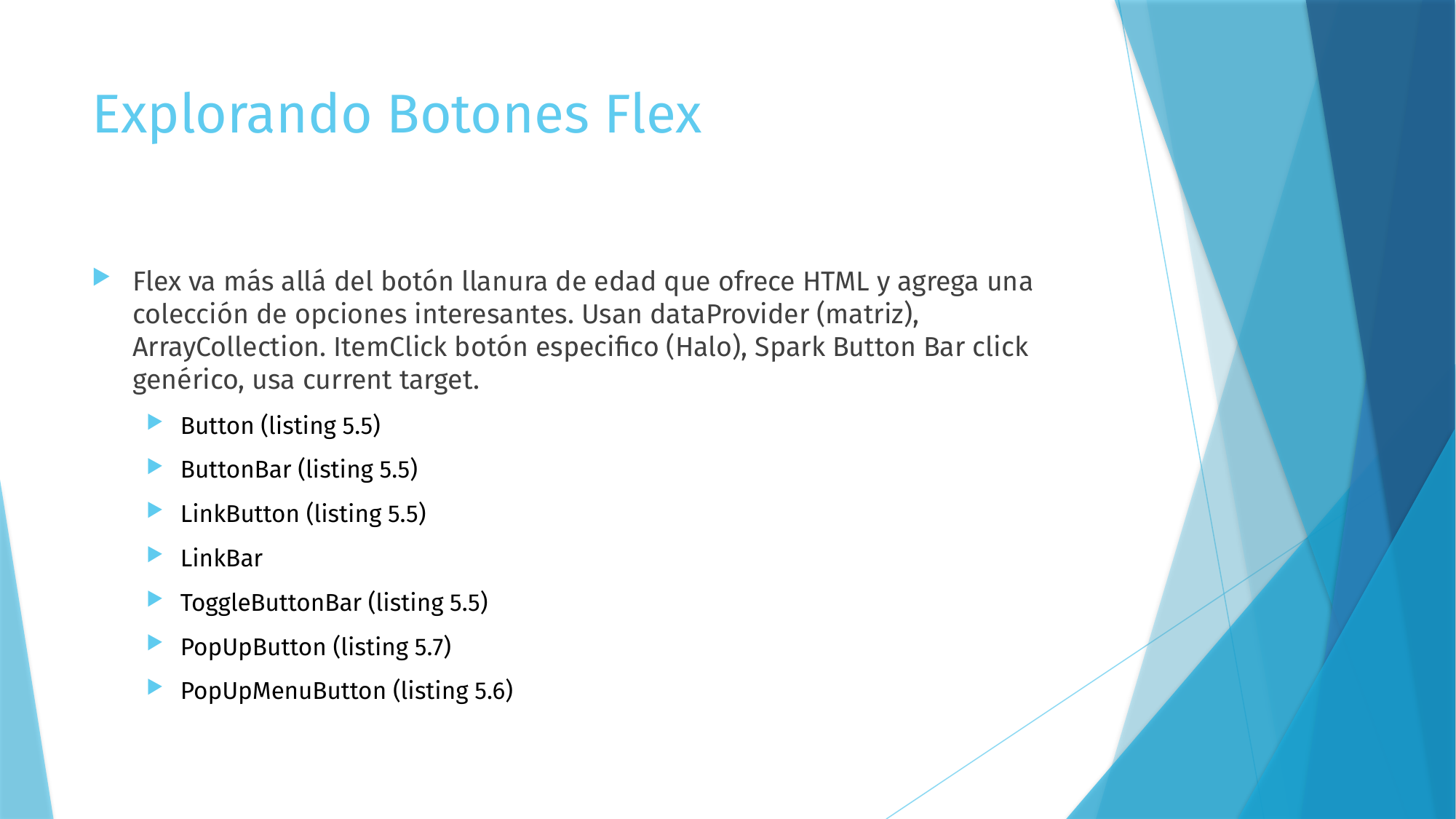

# Explorando Botones Flex
Flex va más allá del botón llanura de edad que ofrece HTML y agrega una colección de opciones interesantes. Usan dataProvider (matriz), ArrayCollection. ItemClick botón especifico (Halo), Spark Button Bar click genérico, usa current target.
Button (listing 5.5)
ButtonBar (listing 5.5)
LinkButton (listing 5.5)
LinkBar
ToggleButtonBar (listing 5.5)
PopUpButton (listing 5.7)
PopUpMenuButton (listing 5.6)